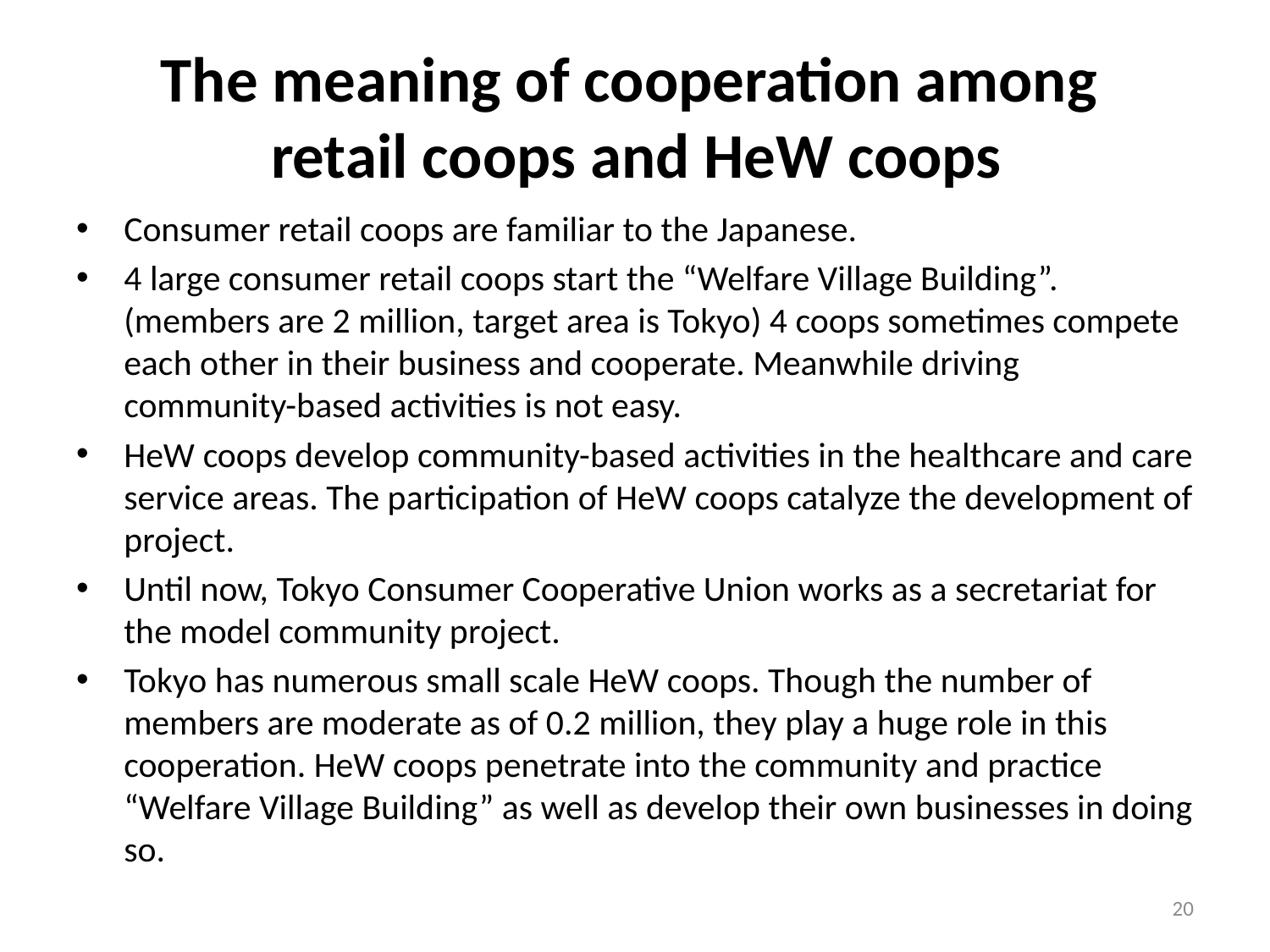

# The meaning of cooperation among retail coops and HeW coops
Consumer retail coops are familiar to the Japanese.
4 large consumer retail coops start the “Welfare Village Building”. (members are 2 million, target area is Tokyo) 4 coops sometimes compete each other in their business and cooperate. Meanwhile driving community-based activities is not easy.
HeW coops develop community-based activities in the healthcare and care service areas. The participation of HeW coops catalyze the development of project.
Until now, Tokyo Consumer Cooperative Union works as a secretariat for the model community project.
Tokyo has numerous small scale HeW coops. Though the number of members are moderate as of 0.2 million, they play a huge role in this cooperation. HeW coops penetrate into the community and practice “Welfare Village Building” as well as develop their own businesses in doing so.
20